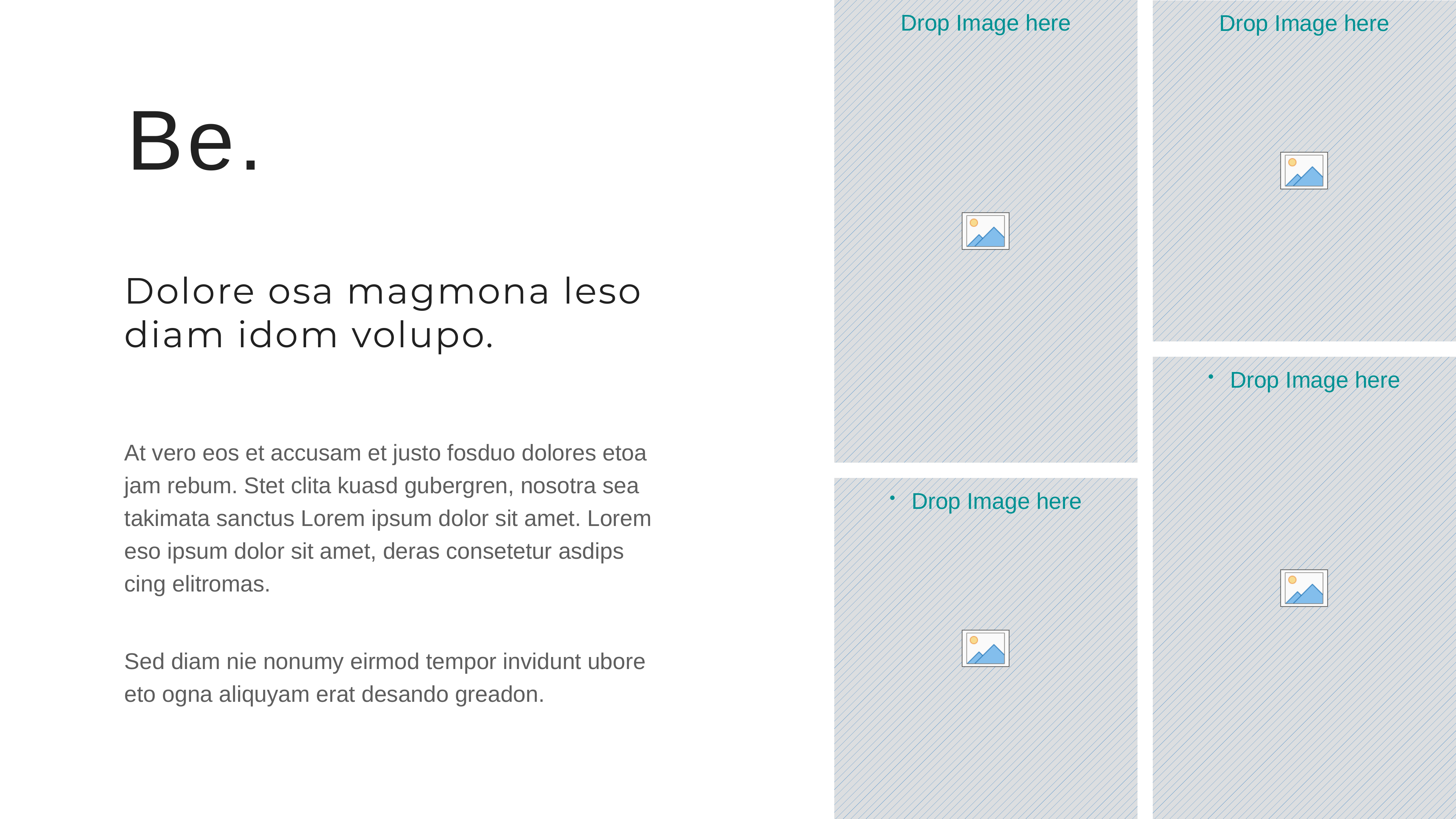

Be.
Dolore osa magmona leso
diam idom volupo.

At vero eos et accusam et justo fosduo dolores etoa jam rebum. Stet clita kuasd gubergren, nosotra sea takimata sanctus Lorem ipsum dolor sit amet. Lorem eso ipsum dolor sit amet, deras consetetur asdips cing elitromas.
Sed diam nie nonumy eirmod tempor invidunt ubore eto ogna aliquyam erat desando greadon.